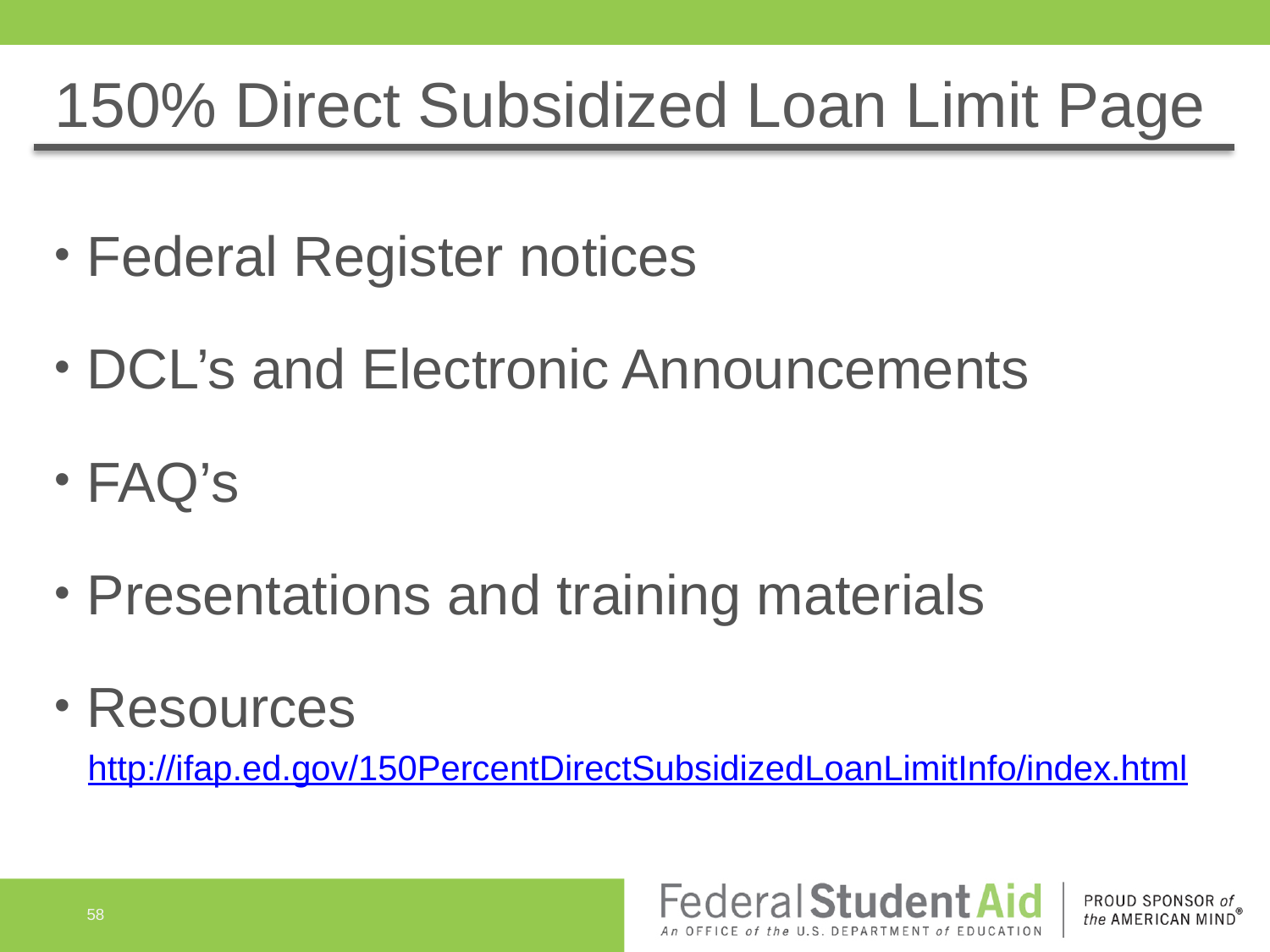

# 150% Direct Subsidized Loan Limit Page
Federal Register notices
DCL’s and Electronic Announcements
FAQ’s
Presentations and training materials
Resources
http://ifap.ed.gov/150PercentDirectSubsidizedLoanLimitInfo/index.html
58